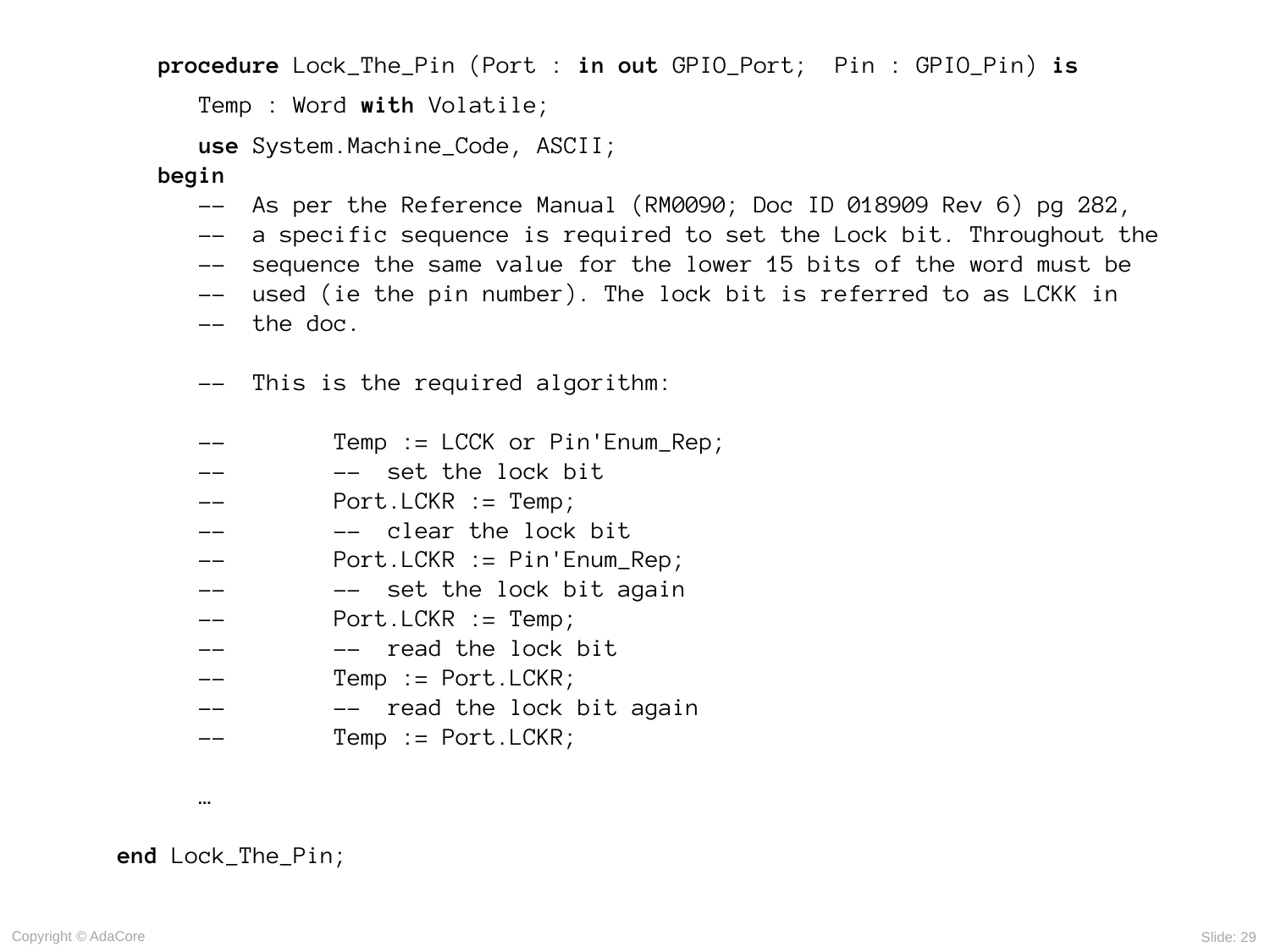

procedure Lock_The_Pin (Port : in out GPIO_Port;  Pin : GPIO_Pin) is
      Temp : Word with Volatile;
      use System.Machine_Code, ASCII;
   begin
      --  As per the Reference Manual (RM0090; Doc ID 018909 Rev 6) pg 282,
      --  a specific sequence is required to set the Lock bit. Throughout the
      --  sequence the same value for the lower 15 bits of the word must be
      --  used (ie the pin number). The lock bit is referred to as LCKK in
      --  the doc.

      --  This is the required algorithm:

      --        Temp := LCCK or Pin'Enum_Rep;
      --        --  set the lock bit
      --        Port.LCKR := Temp;
      --        --  clear the lock bit
      --        Port.LCKR := Pin'Enum_Rep;
      --        --  set the lock bit again
      --        Port.LCKR := Temp;
      --        --  read the lock bit
      --        Temp := Port.LCKR;
      --        --  read the lock bit again
      --        Temp := Port.LCKR;

      …

end Lock_The_Pin;